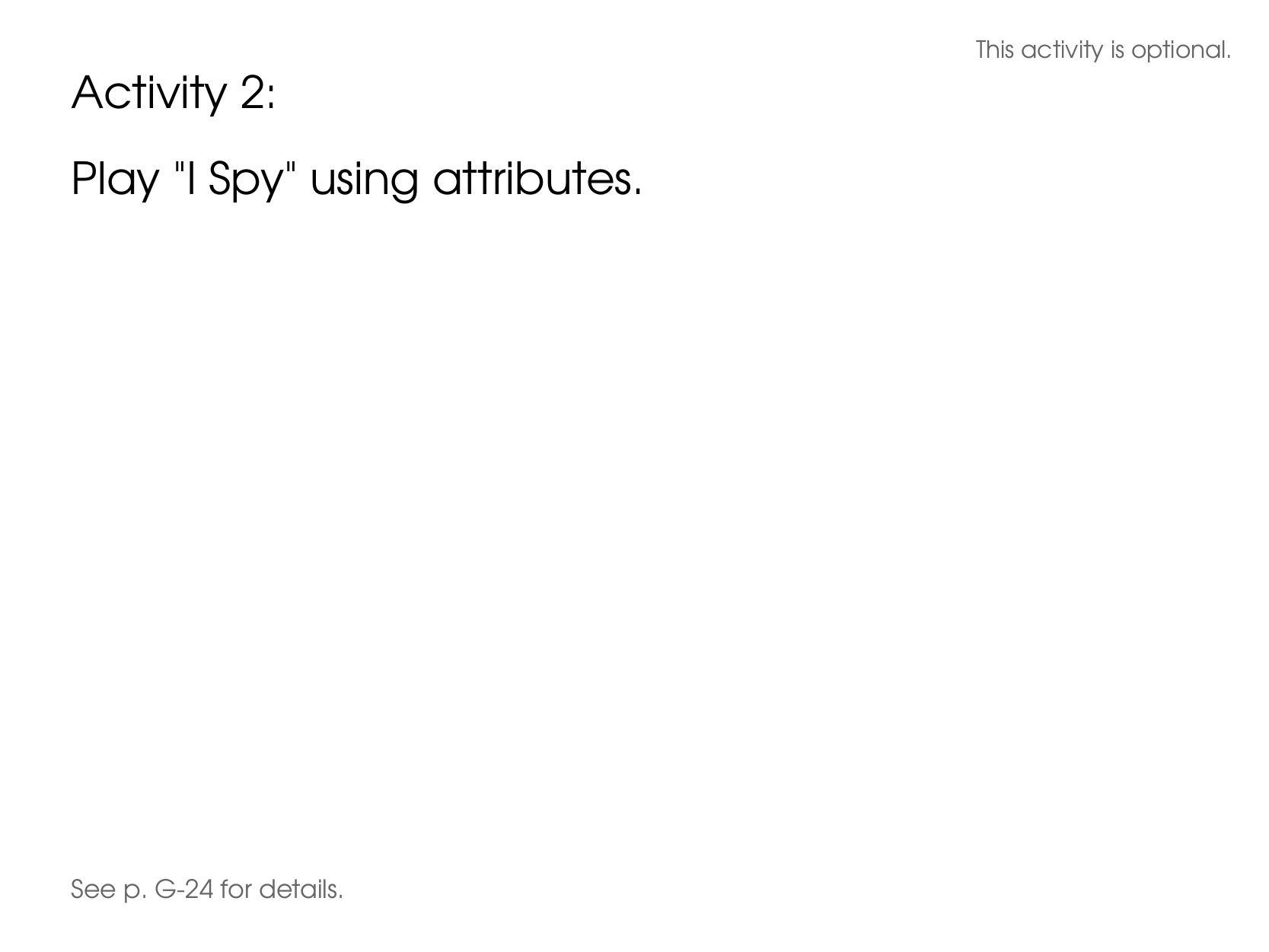

This activity is optional.
Activity 2:
Play "I Spy" using attributes.
See p. G-24 for details.